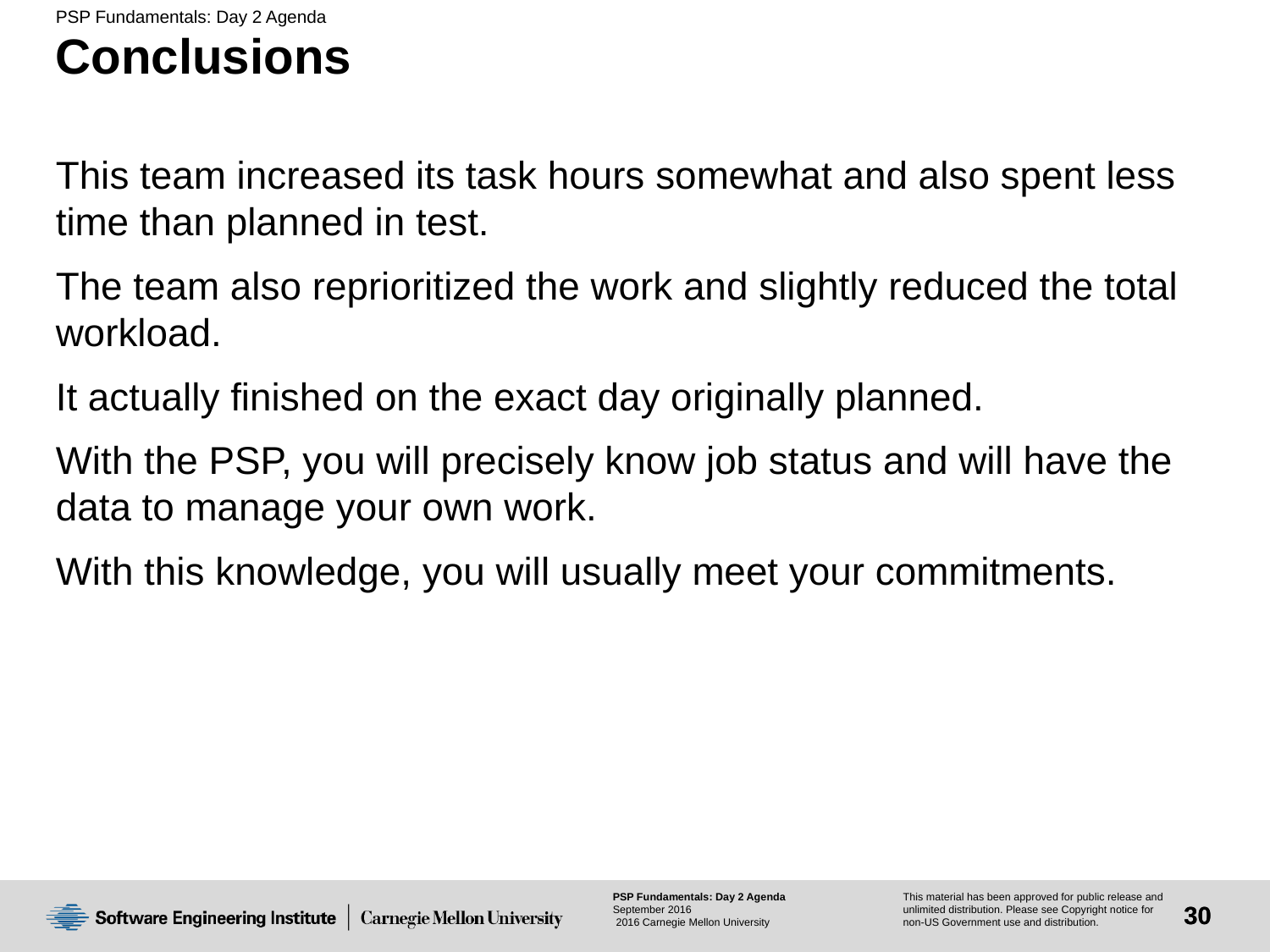

# Conclusions
This team increased its task hours somewhat and also spent less time than planned in test.
The team also reprioritized the work and slightly reduced the total workload.
It actually finished on the exact day originally planned.
With the PSP, you will precisely know job status and will have the data to manage your own work.
With this knowledge, you will usually meet your commitments.